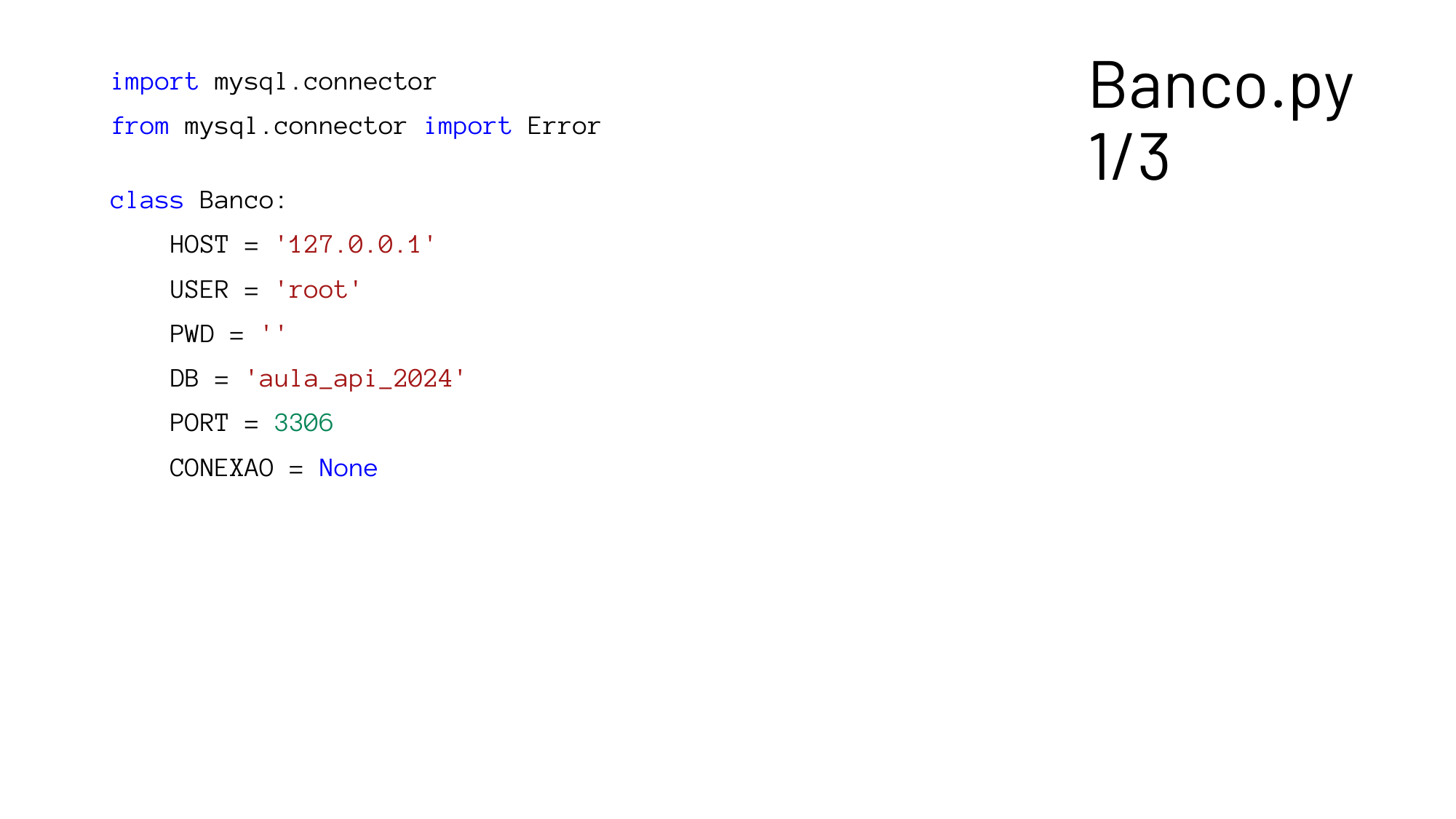

# Banco.py 1/3
import mysql.connector
from mysql.connector import Error
class Banco:
    HOST = '127.0.0.1'
    USER = 'root'
    PWD = ''
    DB = 'aula_api_2024'
    PORT = 3306
    CONEXAO = None